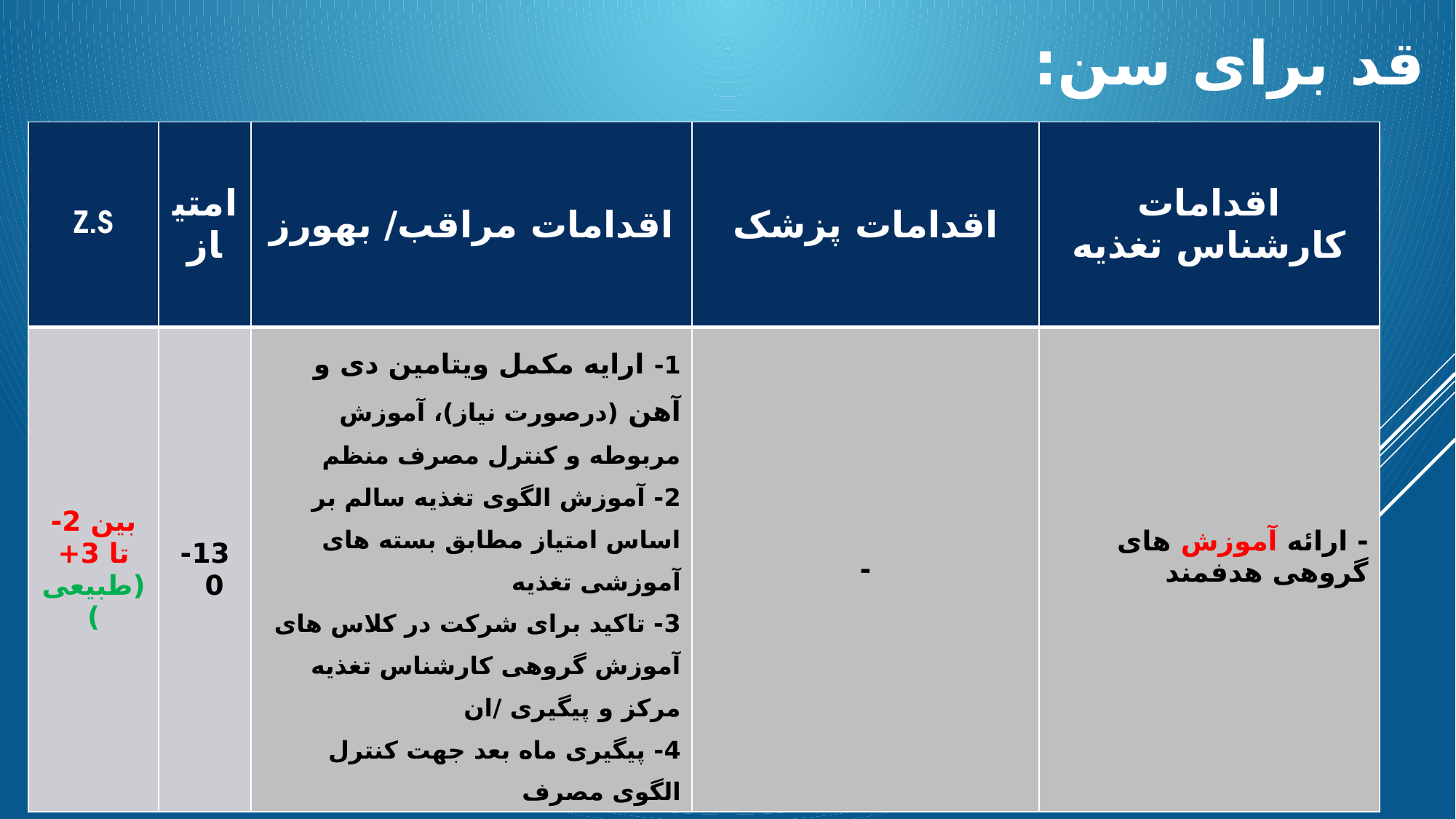

قد برای سن:
| Z.S | امتیاز | اقدامات مراقب/ بهورز | اقدامات پزشک | اقدامات کارشناس تغذیه |
| --- | --- | --- | --- | --- |
| بین 2- تا 3+ (طبیعی) | 13- 0 | 1- ارایه مکمل ویتامین دی و آهن (درصورت نیاز)، آموزش مربوطه و کنترل مصرف منظم 2- آموزش الگوی تغذیه سالم بر اساس امتیاز مطابق بسته های آموزشی تغذیه 3- تاکید برای شرکت در کلاس های آموزش گروهی کارشناس تغذیه مرکز و پیگیری /ان 4- پیگیری ماه بعد جهت کنترل الگوی مصرف | - | - ارائه آموزش های گروهی هدفمند |